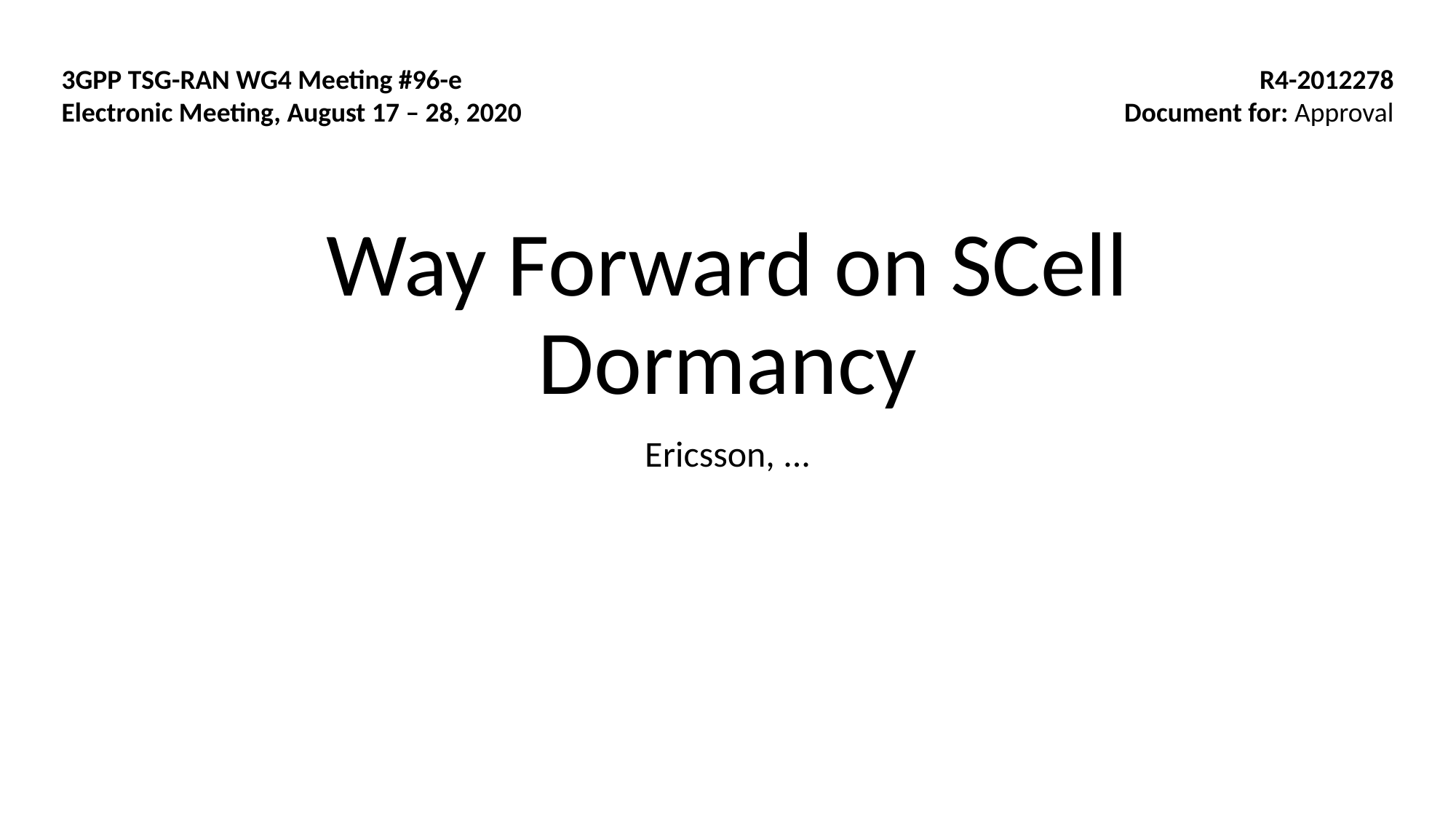

3GPP TSG-RAN WG4 Meeting #96-e
Electronic Meeting, August 17 – 28, 2020
R4-2012278
Document for: Approval
# Way Forward on SCell Dormancy
Ericsson, ...